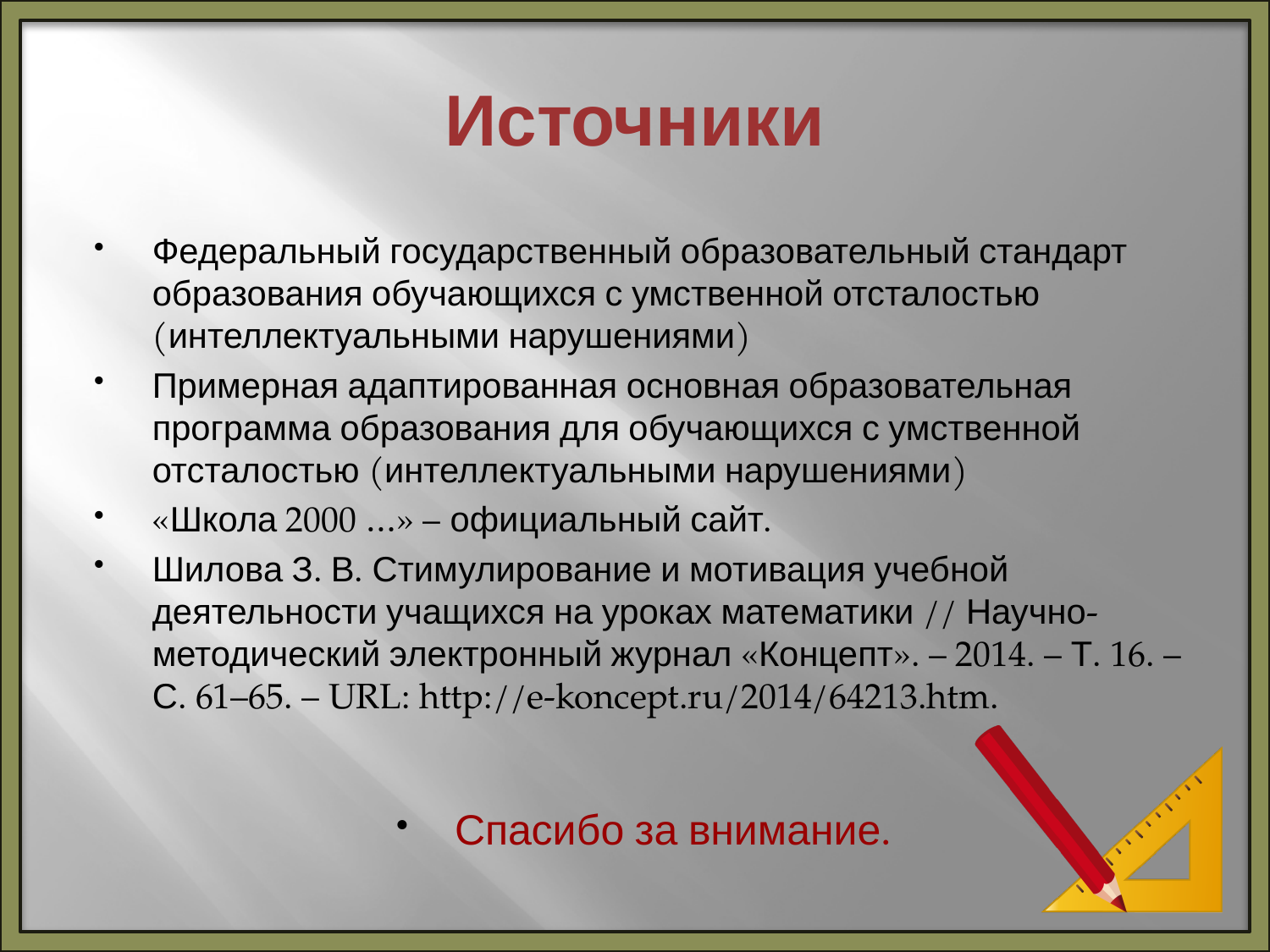

# Источники
Федеральный государственный образовательный стандарт образования обучающихся с умственной отсталостью (интеллектуальными нарушениями)
Примерная адаптированная основная образовательная программа образования для обучающихся с умственной отсталостью (интеллектуальными нарушениями)
«Школа 2000 …» – официальный сайт.
Шилова З. В. Стимулирование и мотивация учебной деятельности учащихся на уроках математики // Научно-методический электронный журнал «Концепт». – 2014. – Т. 16. – С. 61–65. – URL: http://e-koncept.ru/2014/64213.htm.

Спасибо за внимание.